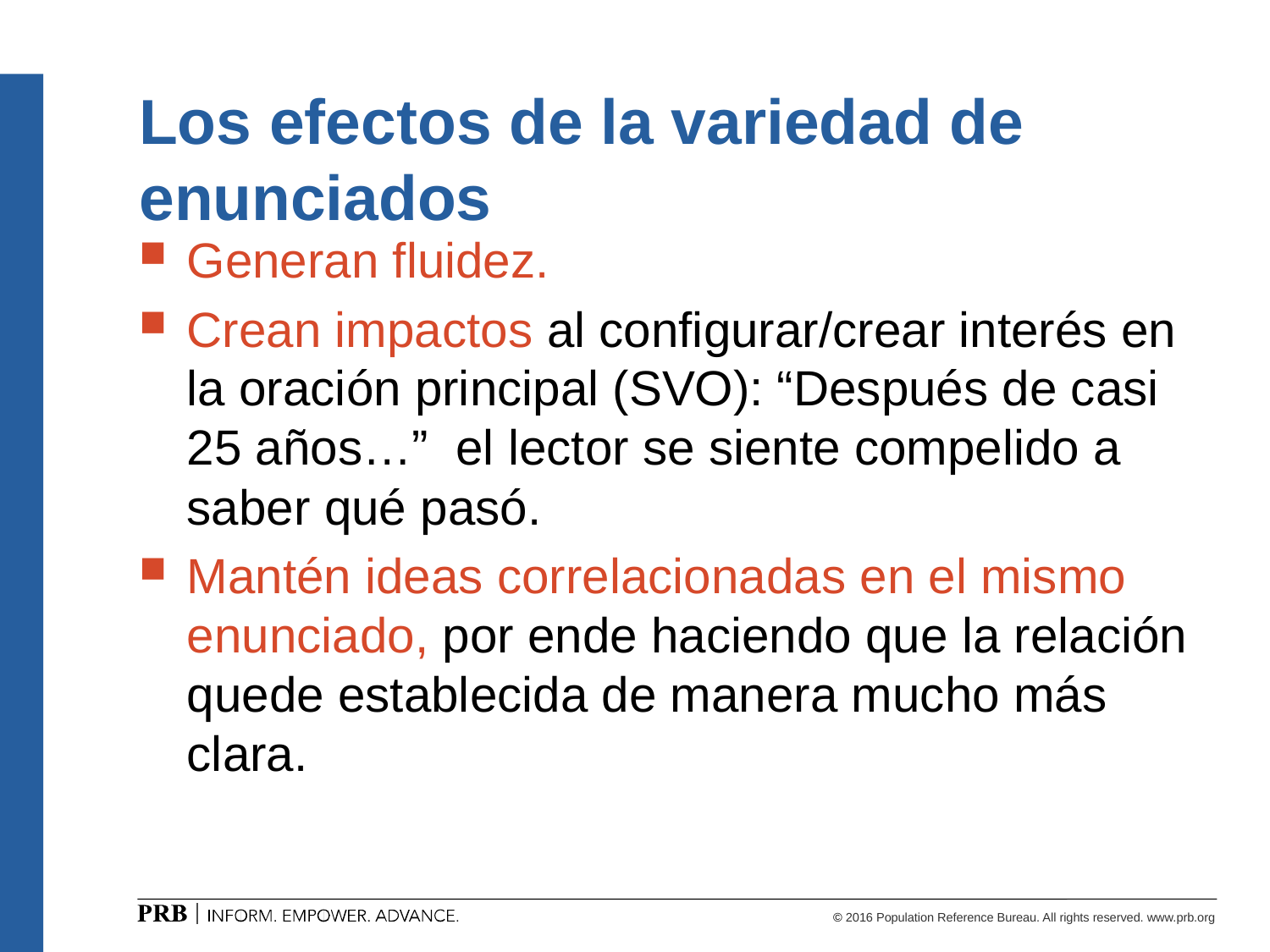

# Los efectos de la variedad de enunciados
Generan fluidez.
Crean impactos al configurar/crear interés en la oración principal (SVO): “Después de casi 25 años…”  el lector se siente compelido a saber qué pasó.
Mantén ideas correlacionadas en el mismo enunciado, por ende haciendo que la relación quede establecida de manera mucho más clara.